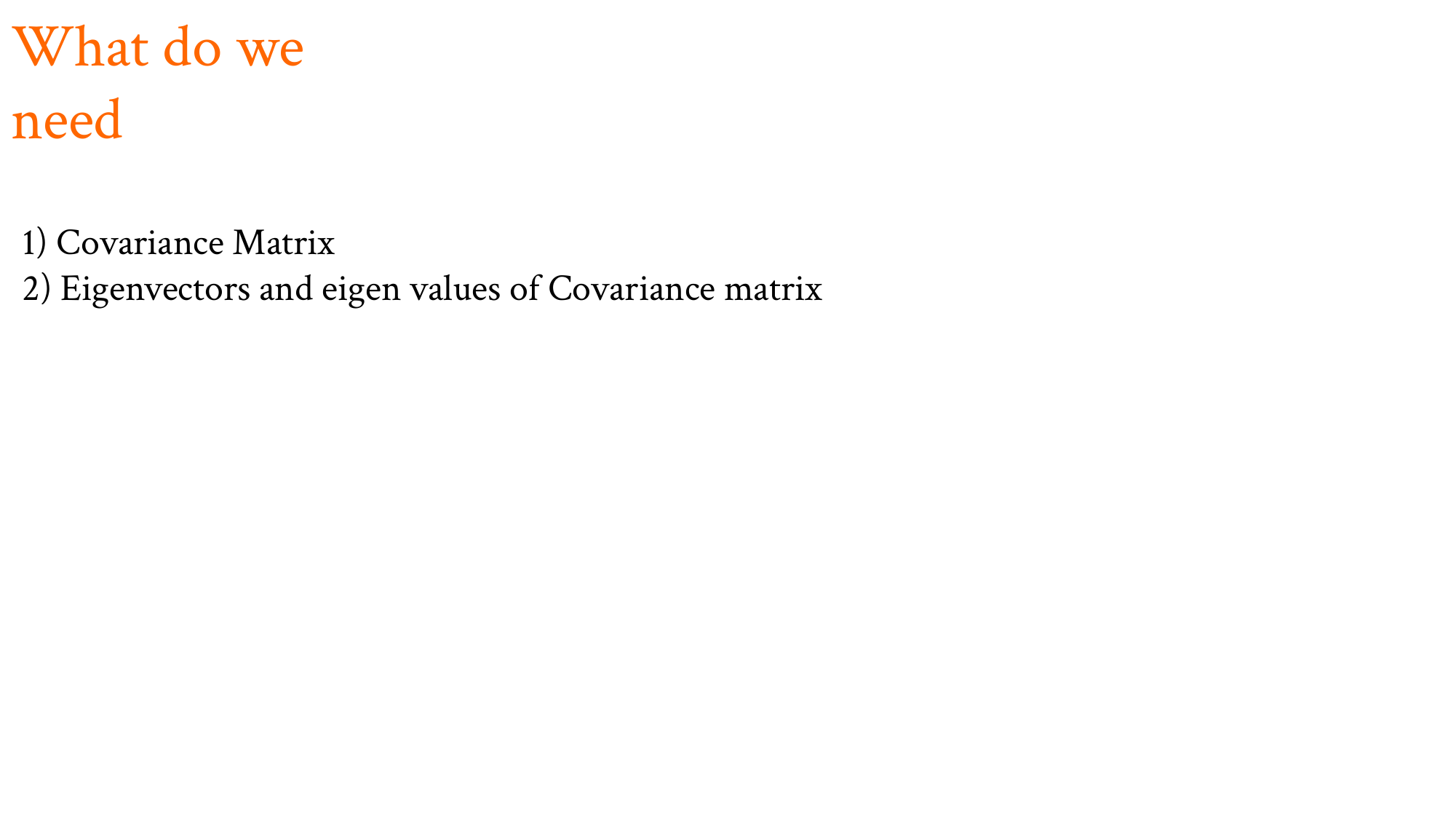

What do we need
1) Covariance Matrix
2) Eigenvectors and eigen values of Covariance matrix